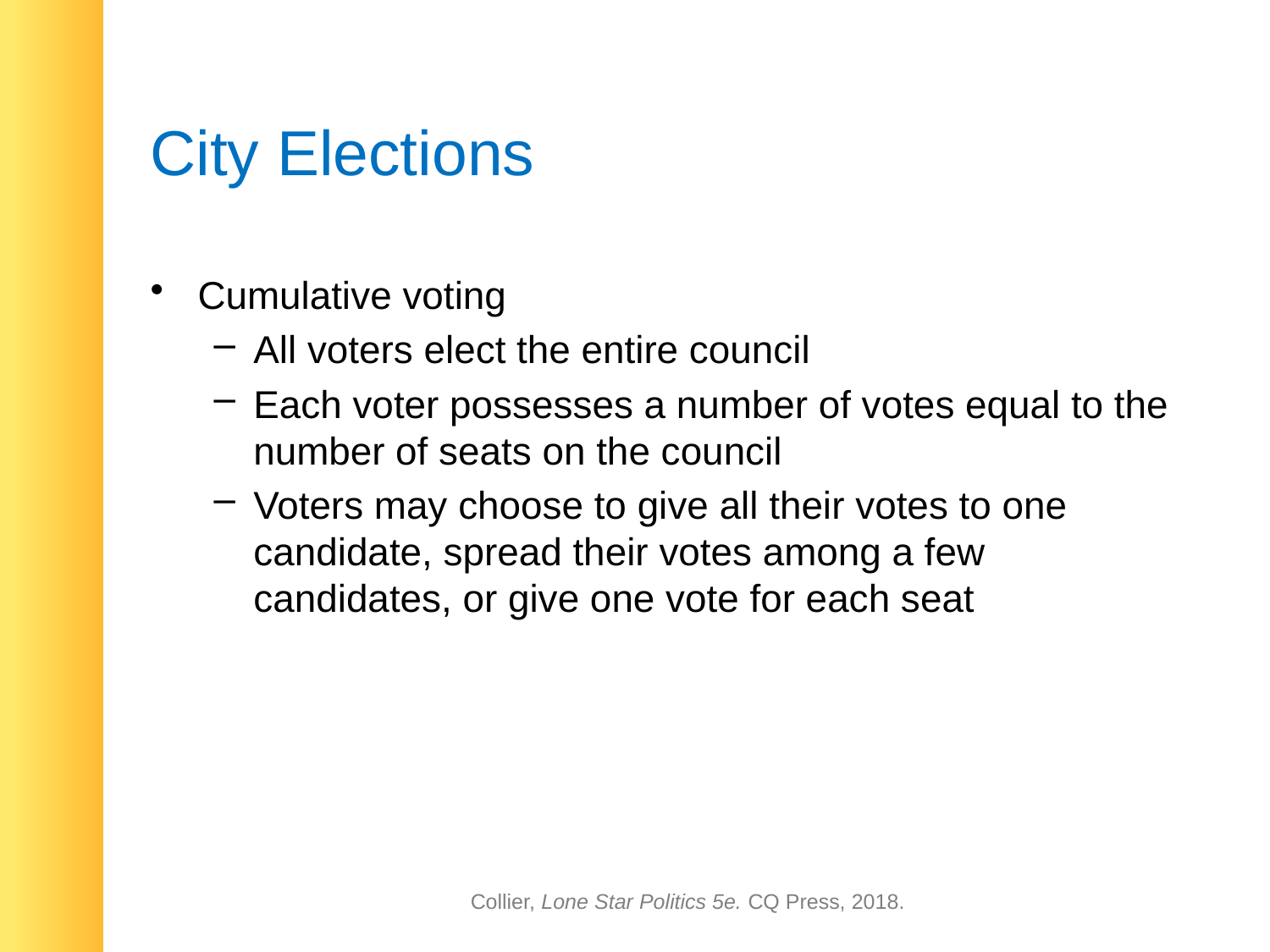

# City Elections
Cumulative voting
All voters elect the entire council
Each voter possesses a number of votes equal to the number of seats on the council
Voters may choose to give all their votes to one candidate, spread their votes among a few candidates, or give one vote for each seat
Collier, Lone Star Politics 5e. CQ Press, 2018.